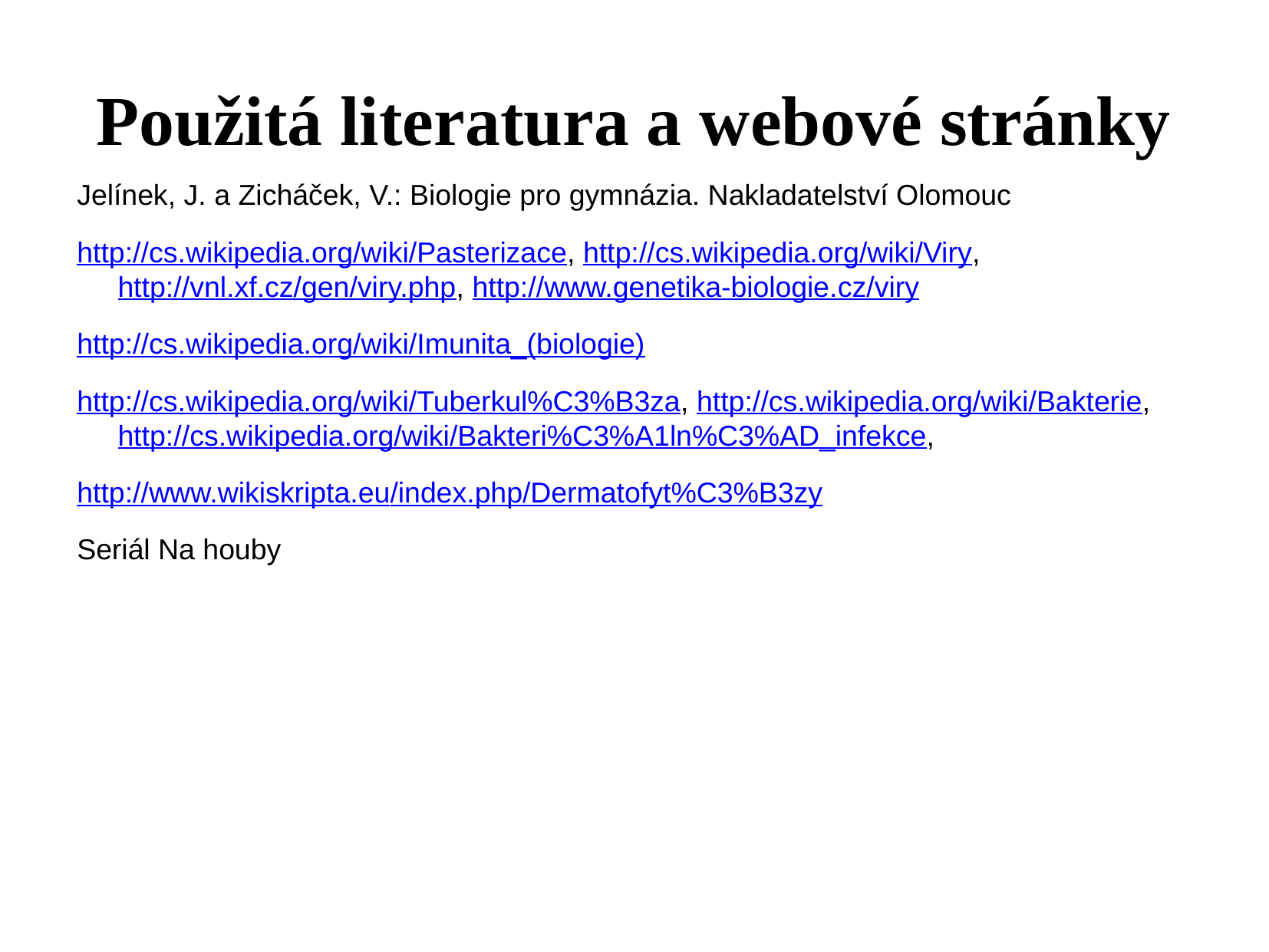

# Použitá literatura a webové stránky
Jelínek, J. a Zicháček, V.: Biologie pro gymnázia. Nakladatelství Olomouc
http://cs.wikipedia.org/wiki/Pasterizace, http://cs.wikipedia.org/wiki/Viry, http://vnl.xf.cz/gen/viry.php, http://www.genetika-biologie.cz/viry
http://cs.wikipedia.org/wiki/Imunita_(biologie)
http://cs.wikipedia.org/wiki/Tuberkul%C3%B3za, http://cs.wikipedia.org/wiki/Bakterie, http://cs.wikipedia.org/wiki/Bakteri%C3%A1ln%C3%AD_infekce,
http://www.wikiskripta.eu/index.php/Dermatofyt%C3%B3zy
Seriál Na houby